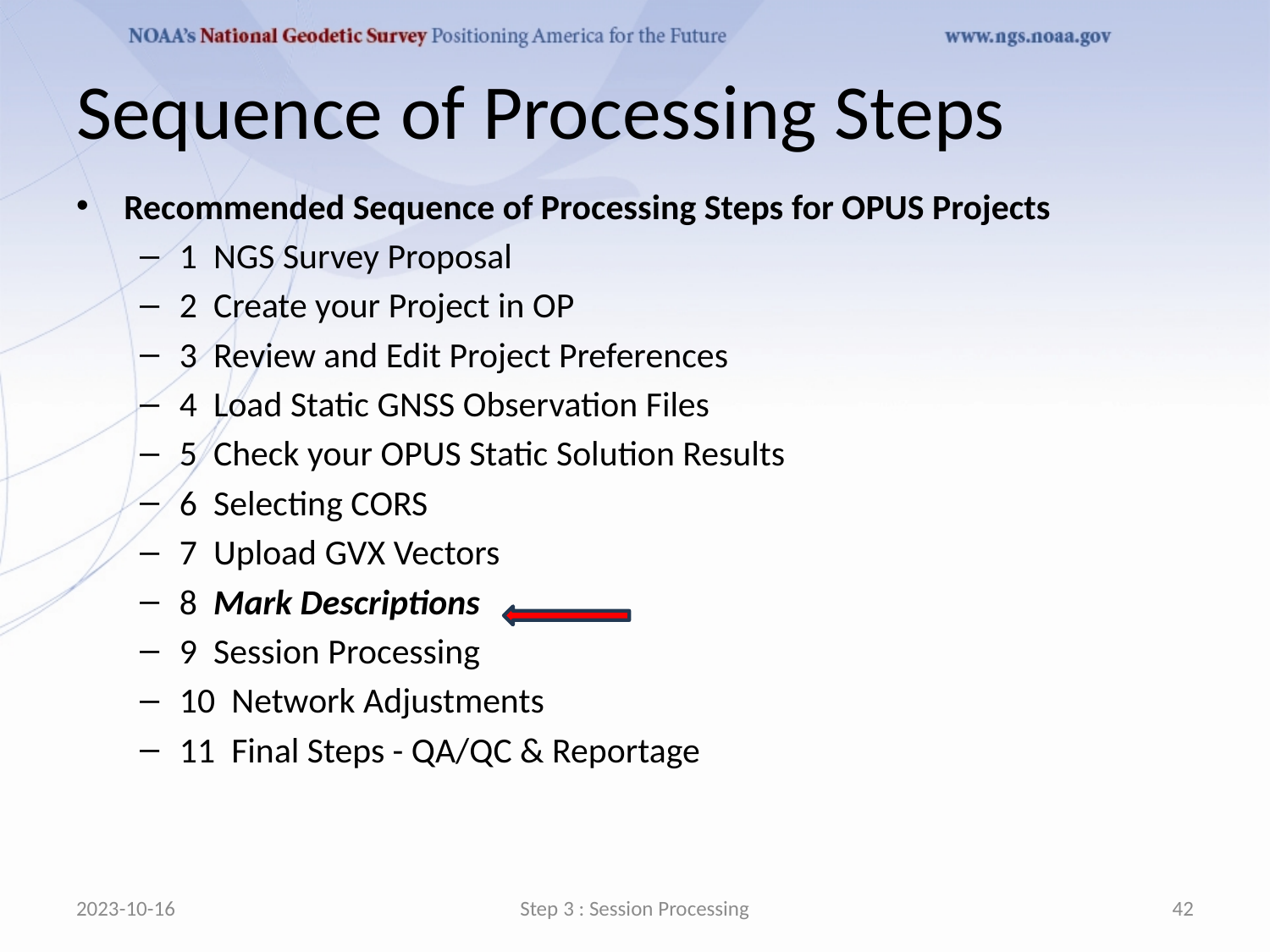

# Sequence of Processing Steps
Recommended Sequence of Processing Steps for OPUS Projects
1  NGS Survey Proposal
2  Create your Project in OP
3  Review and Edit Project Preferences
4  Load Static GNSS Observation Files
5  Check your OPUS Static Solution Results
6  Selecting CORS
7  Upload GVX Vectors
8  Mark Descriptions
9  Session Processing
10  Network Adjustments
11  Final Steps - QA/QC & Reportage

2023-10-16
Step 3 : Session Processing
42